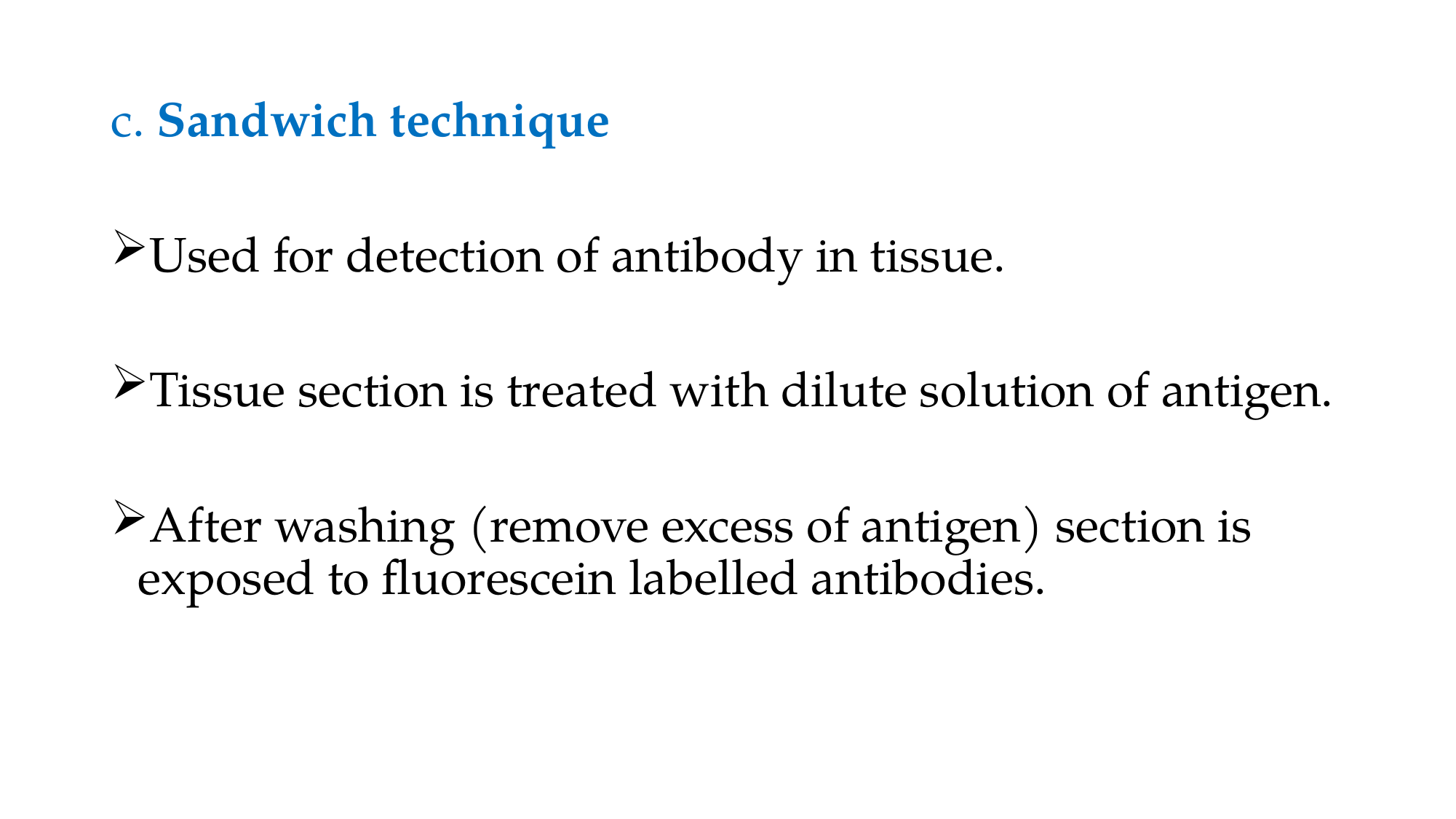

c. Sandwich technique

Used for detection of antibody in tissue.

Tissue section is treated with dilute solution of antigen.

After washing (remove excess of antigen) section is exposed to fluorescein labelled antibodies.